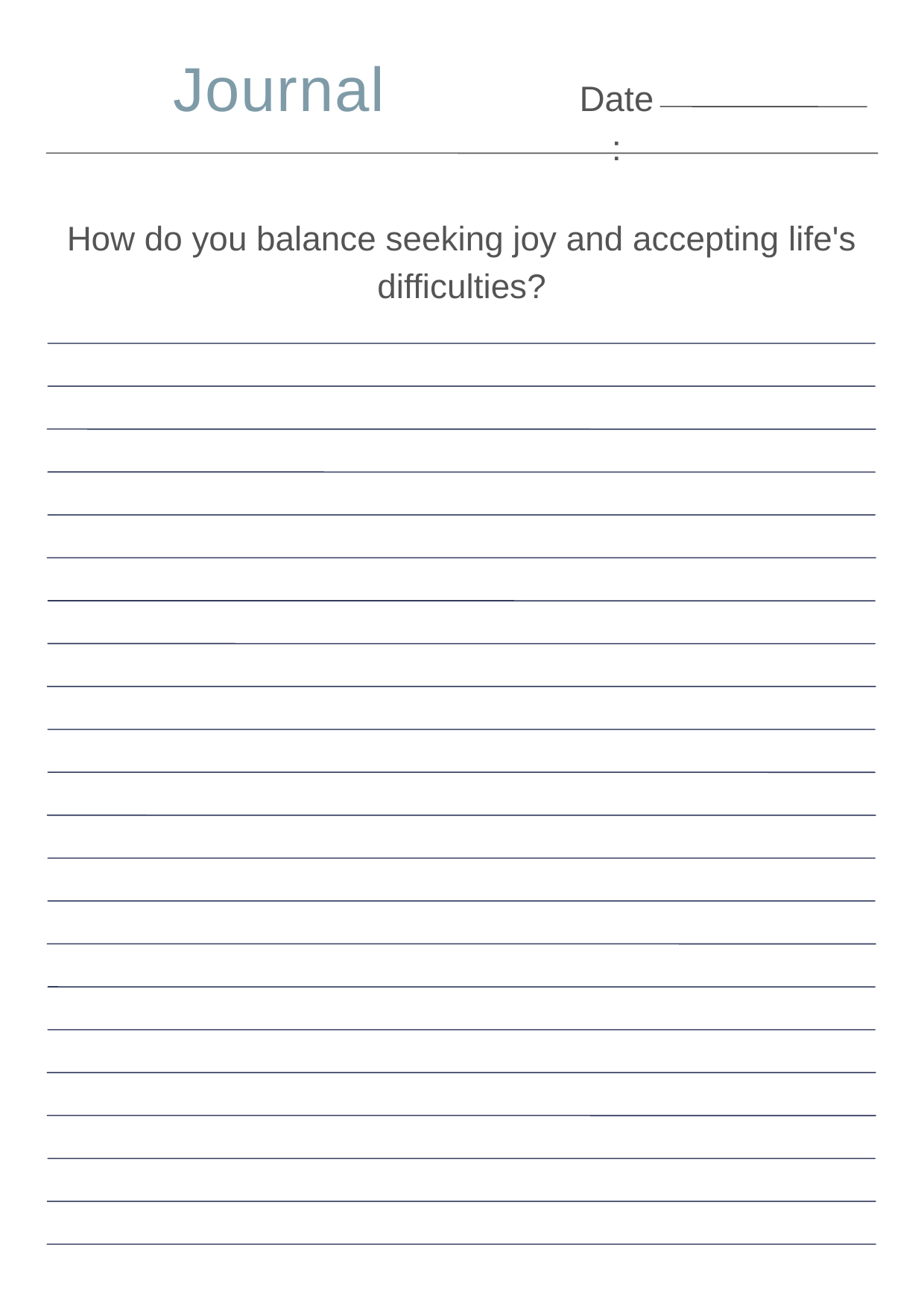

Journal
Date:

How do you balance seeking joy and accepting life's difficulties?